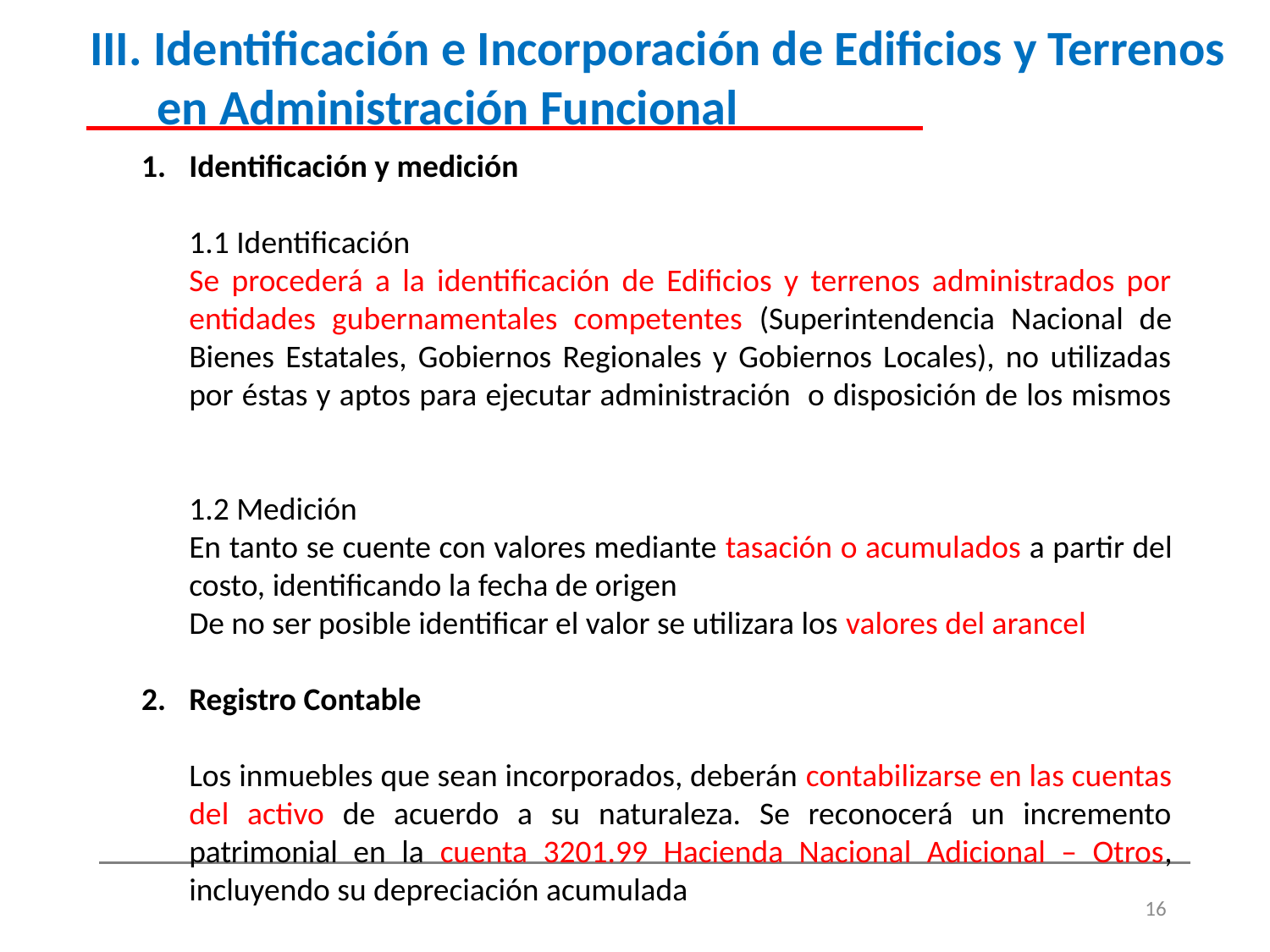

III. Identificación e Incorporación de Edificios y Terrenos
      en Administración Funcional
Identificación y medición

	1.1 Identificación
	Se procederá a la identificación de Edificios y terrenos administrados por entidades gubernamentales competentes (Superintendencia Nacional de Bienes Estatales, Gobiernos Regionales y Gobiernos Locales), no utilizadas por éstas y aptos para ejecutar administración  o disposición de los mismos

	1.2 Medición
	En tanto se cuente con valores mediante tasación o acumulados a partir del costo, identificando la fecha de origen
	De no ser posible identificar el valor se utilizara los valores del arancel

Registro Contable

	Los inmuebles que sean incorporados, deberán contabilizarse en las cuentas del activo de acuerdo a su naturaleza. Se reconocerá un incremento patrimonial en la cuenta 3201.99 Hacienda Nacional Adicional – Otros, incluyendo su depreciación acumulada
16